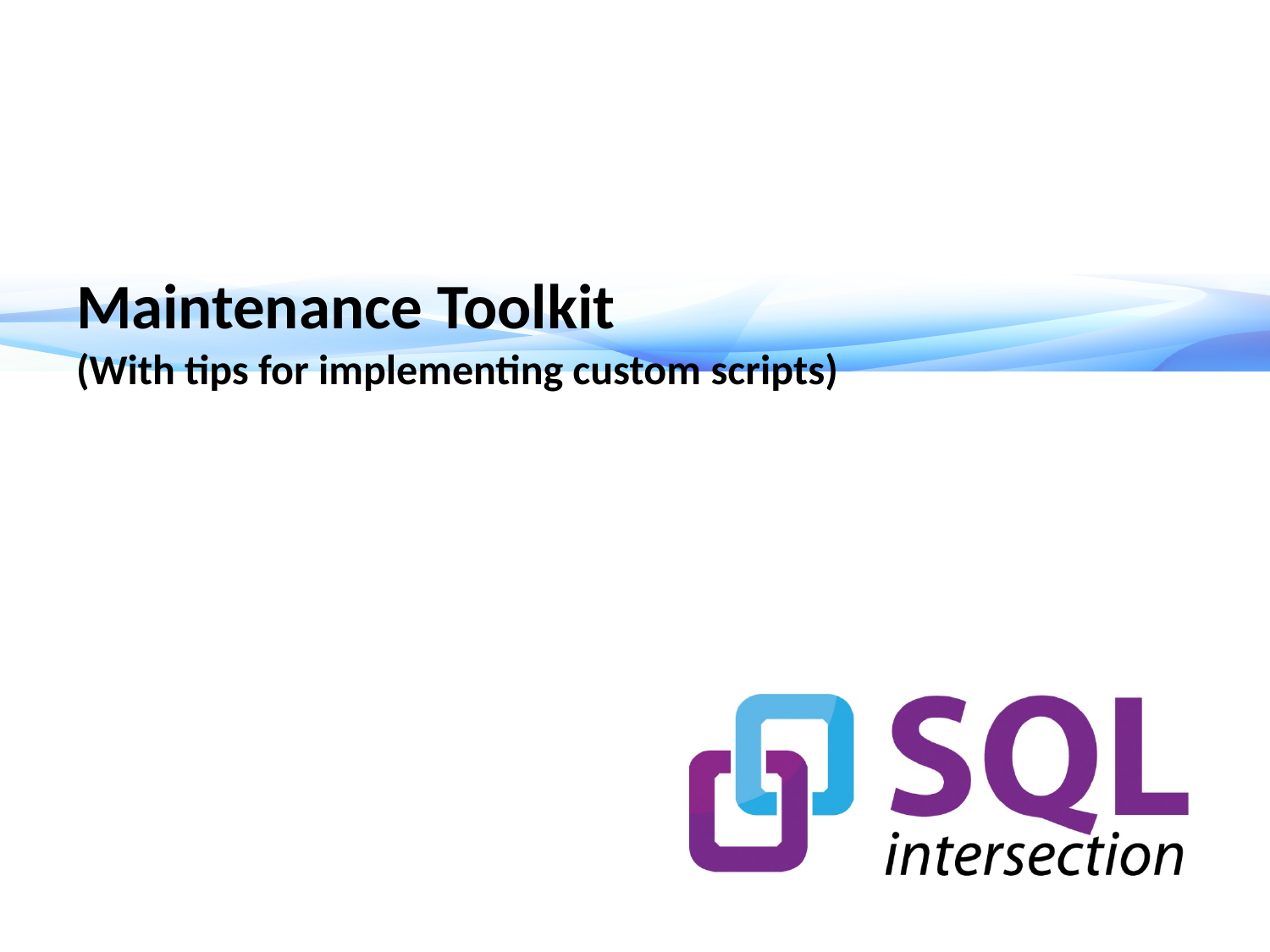

# Maintenance Toolkit (With tips for implementing custom scripts)